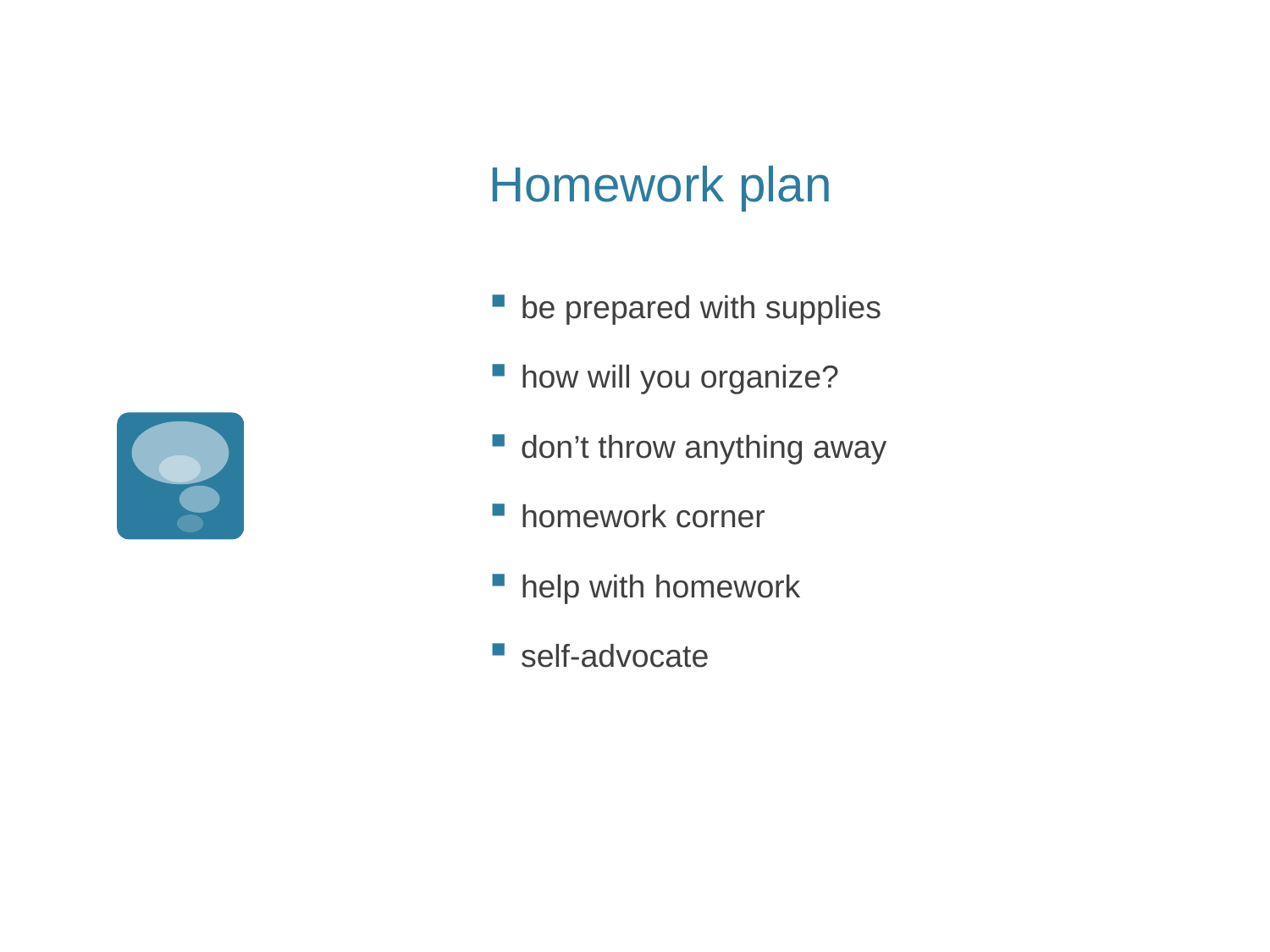

# Homework plan
be prepared with supplies
how will you organize?
don’t throw anything away
homework corner
help with homework
self-advocate